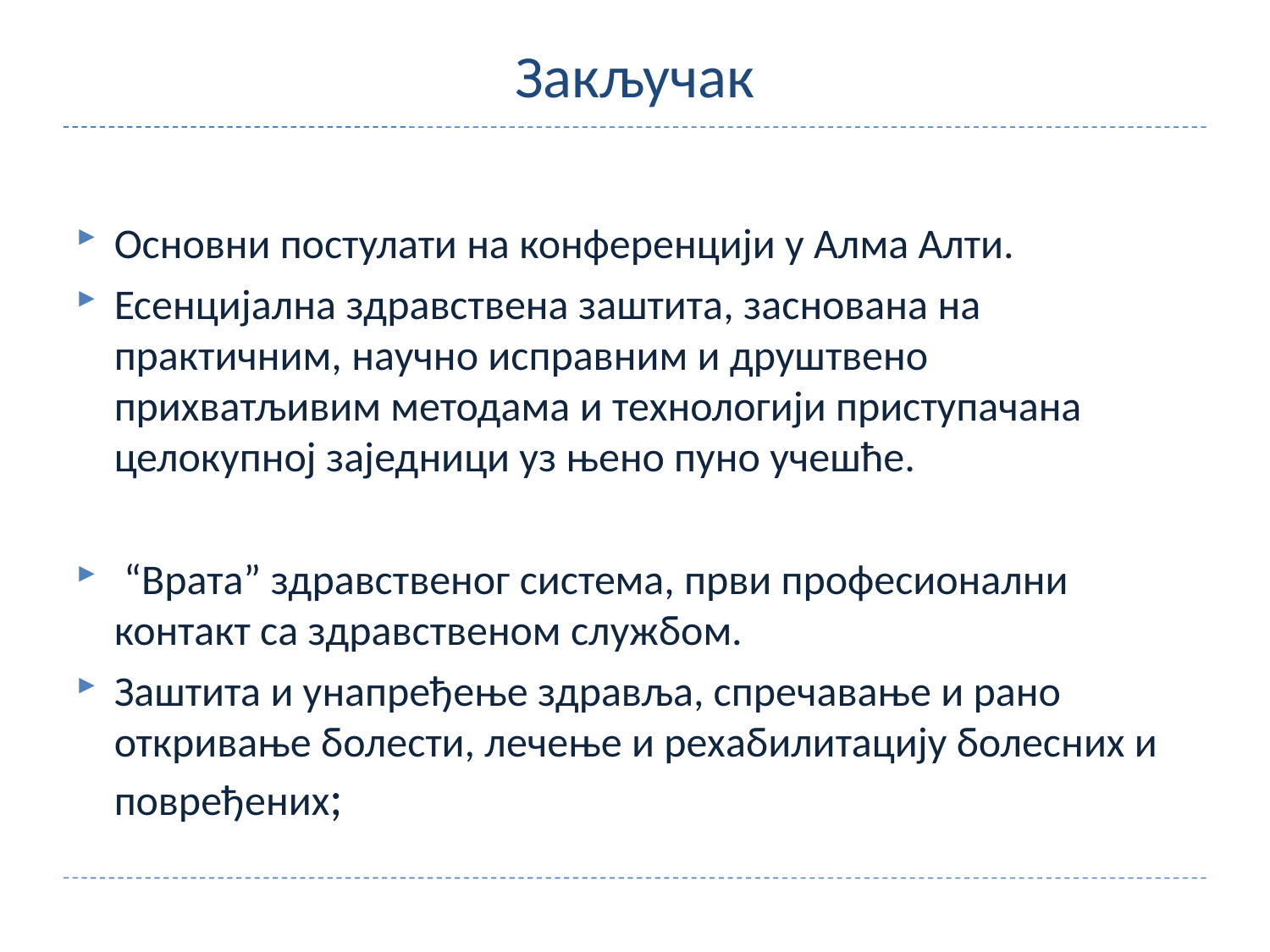

# Закључак

Основни постулати на конференцији у Алма Алти.
Есенцијална здравствена заштита, заснована на практичним, научно исправним и друштвено прихватљивим методама и технологији приступачана целокупној заједници уз њено пуно учешће.

 “Врата” здравственог система, први професионални контакт са здравственом службом.
Заштита и унапређење здравља, спречавање и рано откривање болести, лечење и рехабилитацију болесних и повређених;